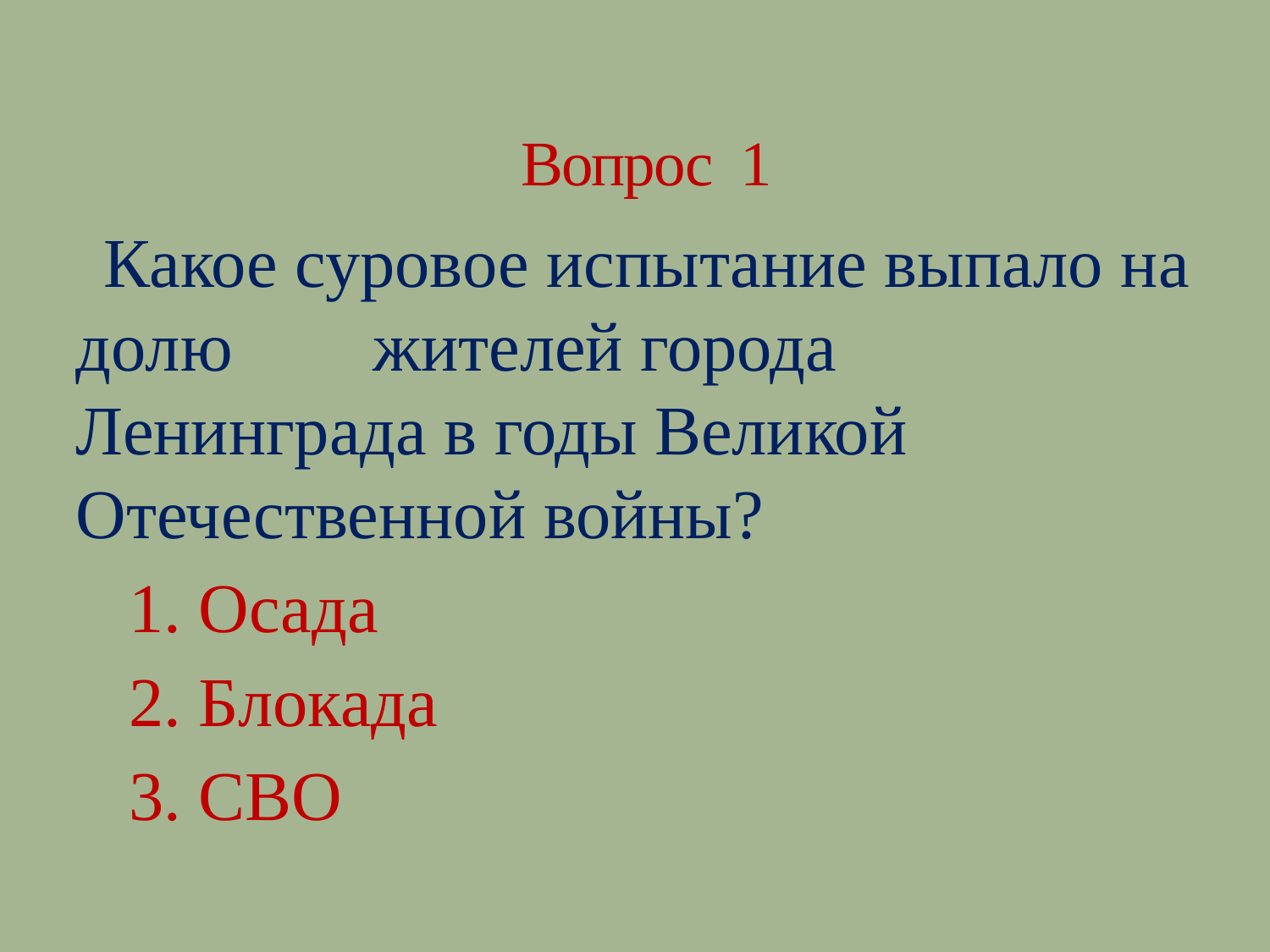

# Вопрос  1
  Какое суровое испытание выпало на долю        жителей города Ленинграда в годы Великой Отечественной войны?
   1. Осада
   2. Блокада
   3. СВО